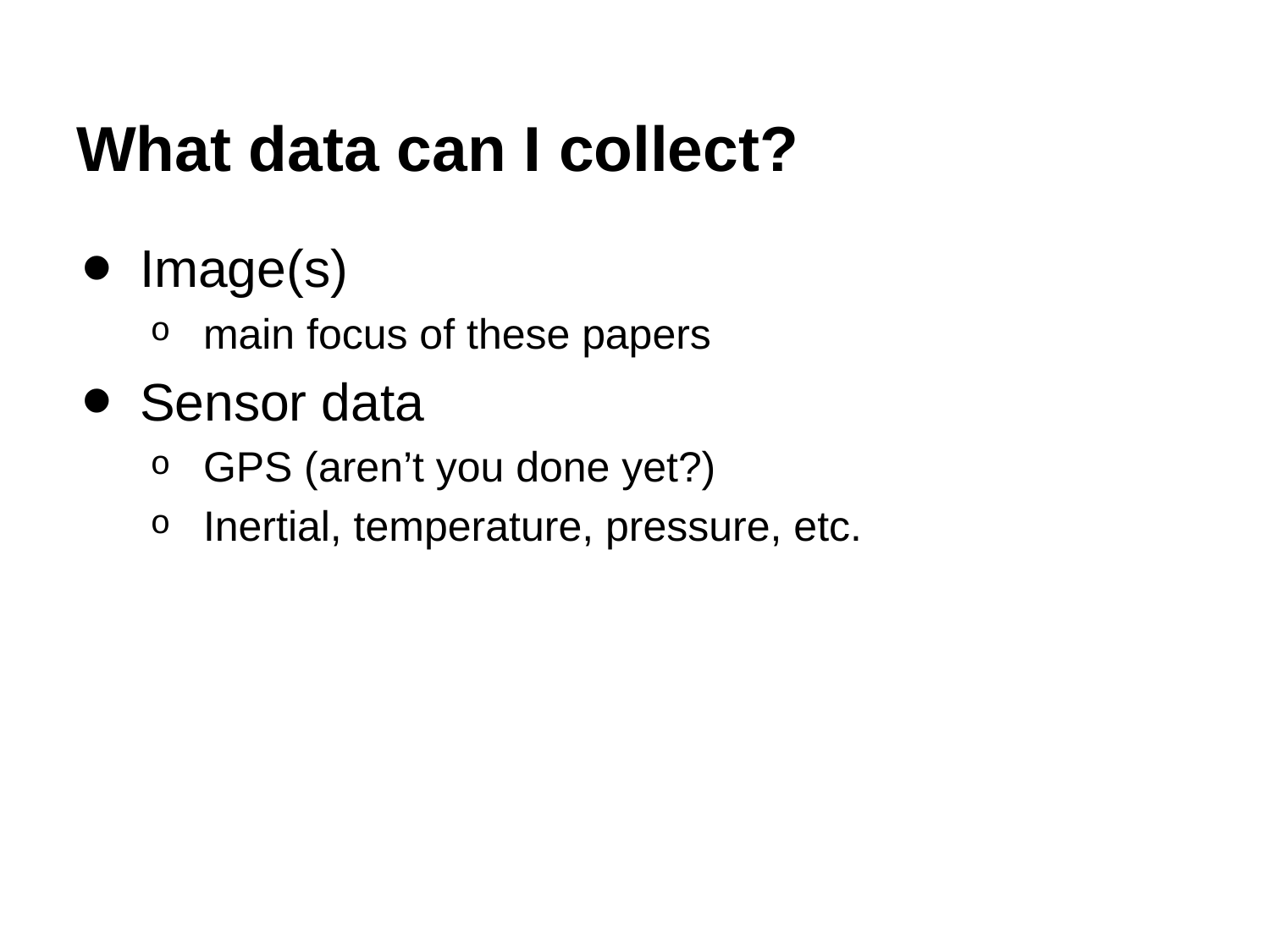

# What data can I collect?
Image(s)
main focus of these papers
Sensor data
GPS (aren’t you done yet?)
Inertial, temperature, pressure, etc.